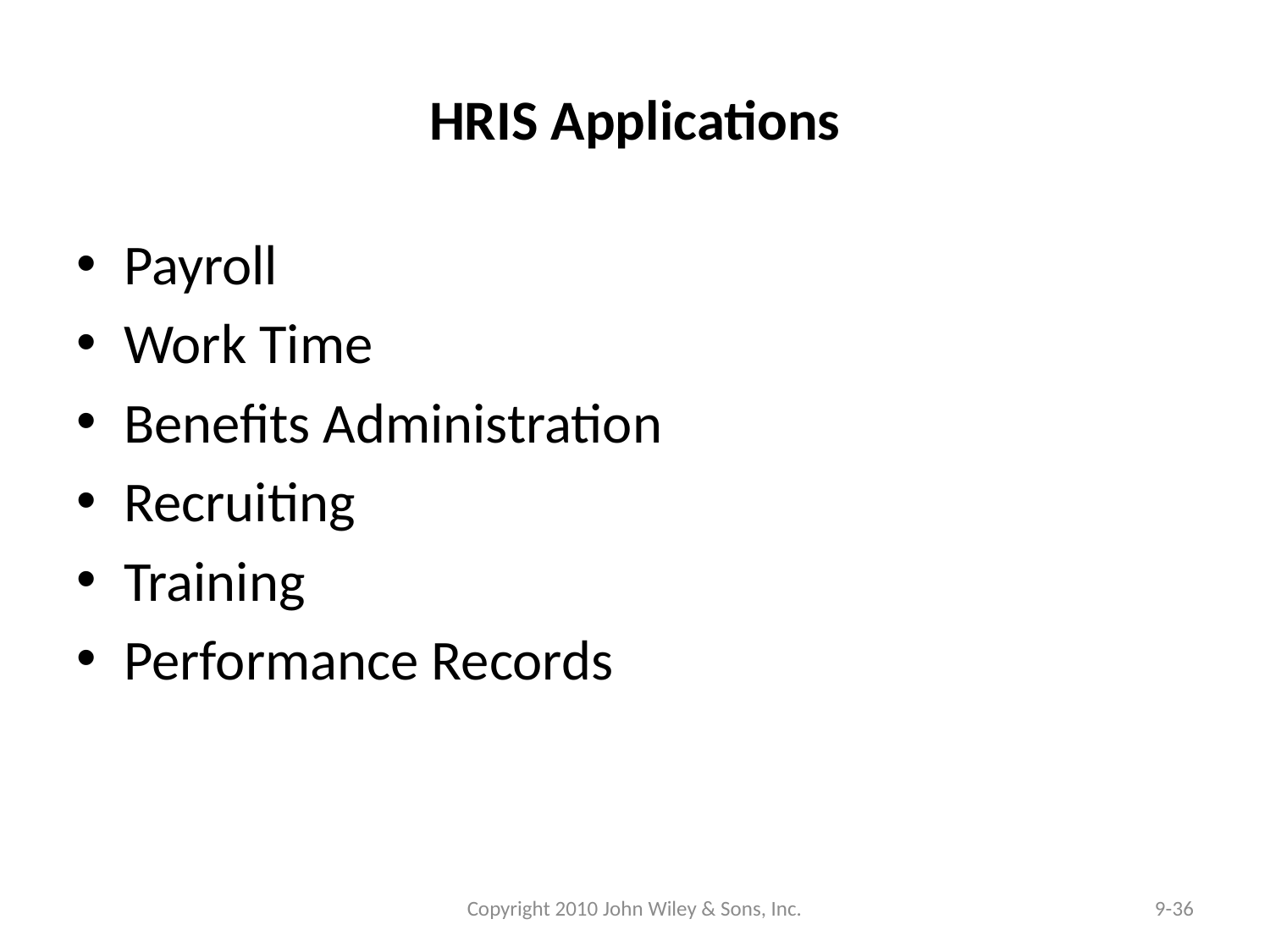

# HRIS Applications
Payroll
Work Time
Benefits Administration
Recruiting
Training
Performance Records
Copyright 2010 John Wiley & Sons, Inc.
9-36